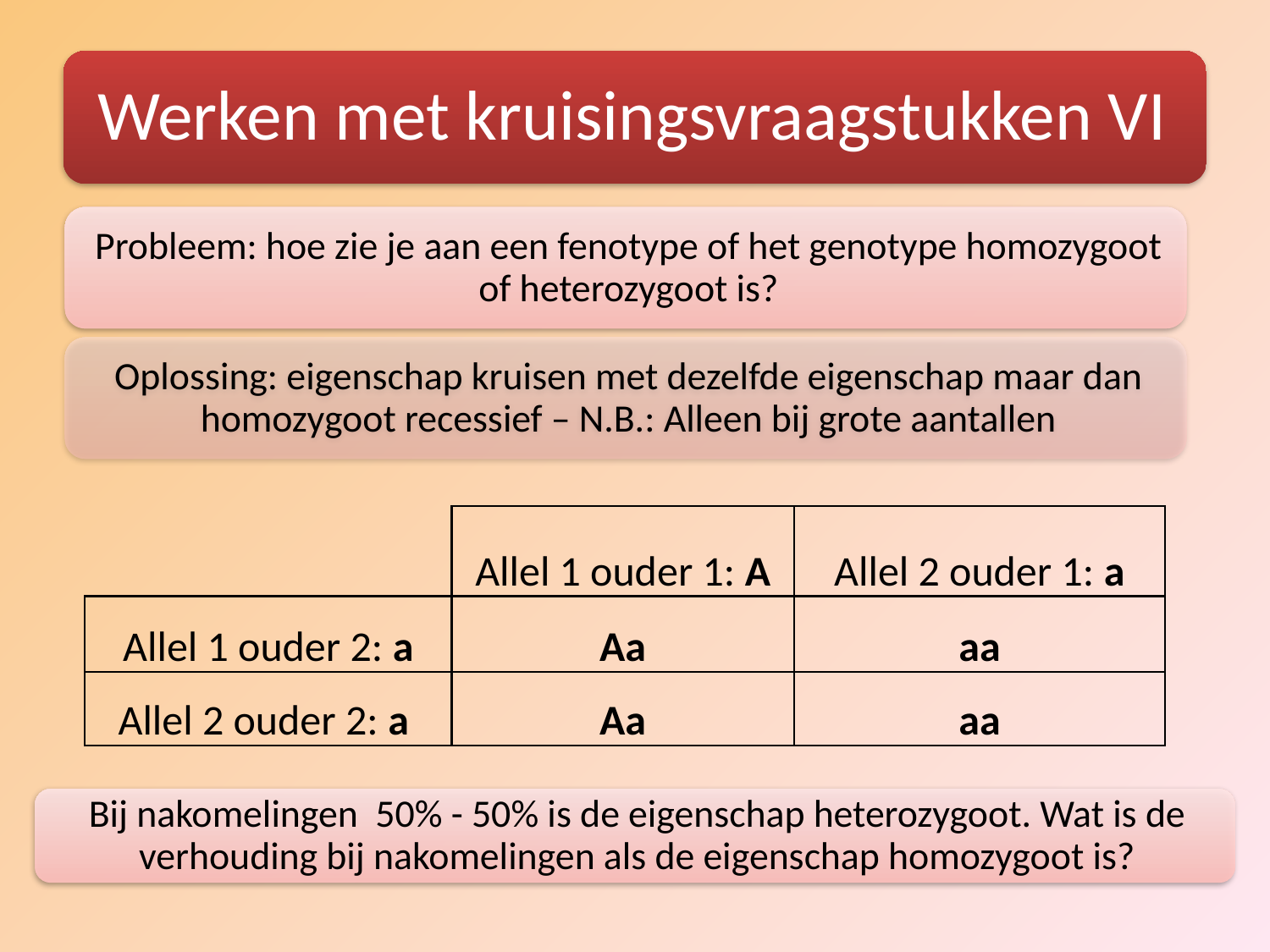

Werken met kruisingsvraagstukken VI
Probleem: hoe zie je aan een fenotype of het genotype homozygoot of heterozygoot is?
Oplossing: eigenschap kruisen met dezelfde eigenschap maar dan homozygoot recessief – N.B.: Alleen bij grote aantallen
|  | Allel 1 ouder 1: A | Allel 2 ouder 1: a |
| --- | --- | --- |
| Allel 1 ouder 2: a | Aa | aa |
| Allel 2 ouder 2: a | Aa | aa |
Bij nakomelingen  50% - 50% is de eigenschap heterozygoot. Wat is de verhouding bij nakomelingen als de eigenschap homozygoot is?